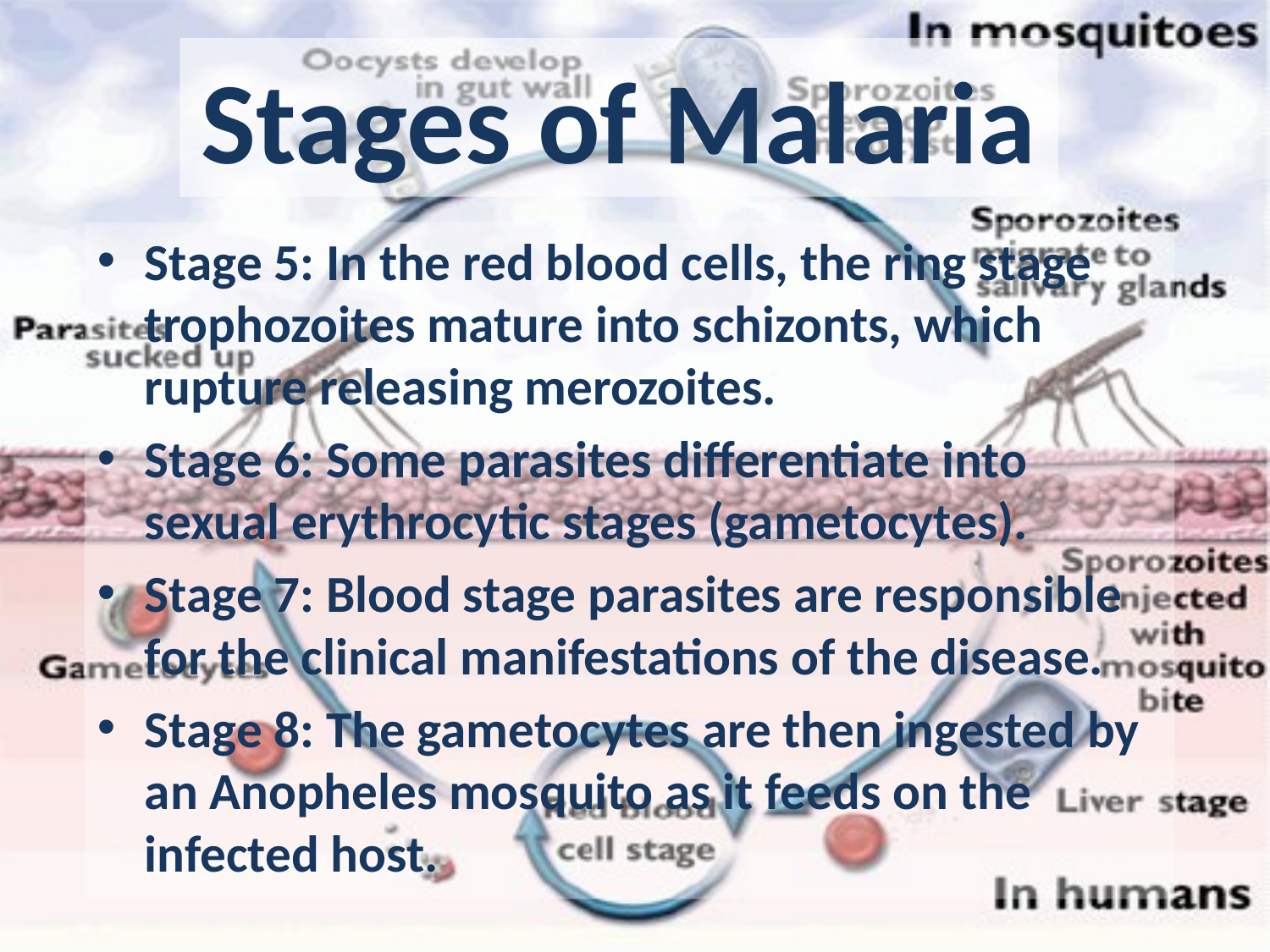

# Stages of Malaria
Stage 5: In the red blood cells, the ring stage trophozoites mature into schizonts, which rupture releasing merozoites.
Stage 6: Some parasites differentiate into sexual erythrocytic stages (gametocytes).
Stage 7: Blood stage parasites are responsible for the clinical manifestations of the disease.
Stage 8: The gametocytes are then ingested by an Anopheles mosquito as it feeds on the infected host.